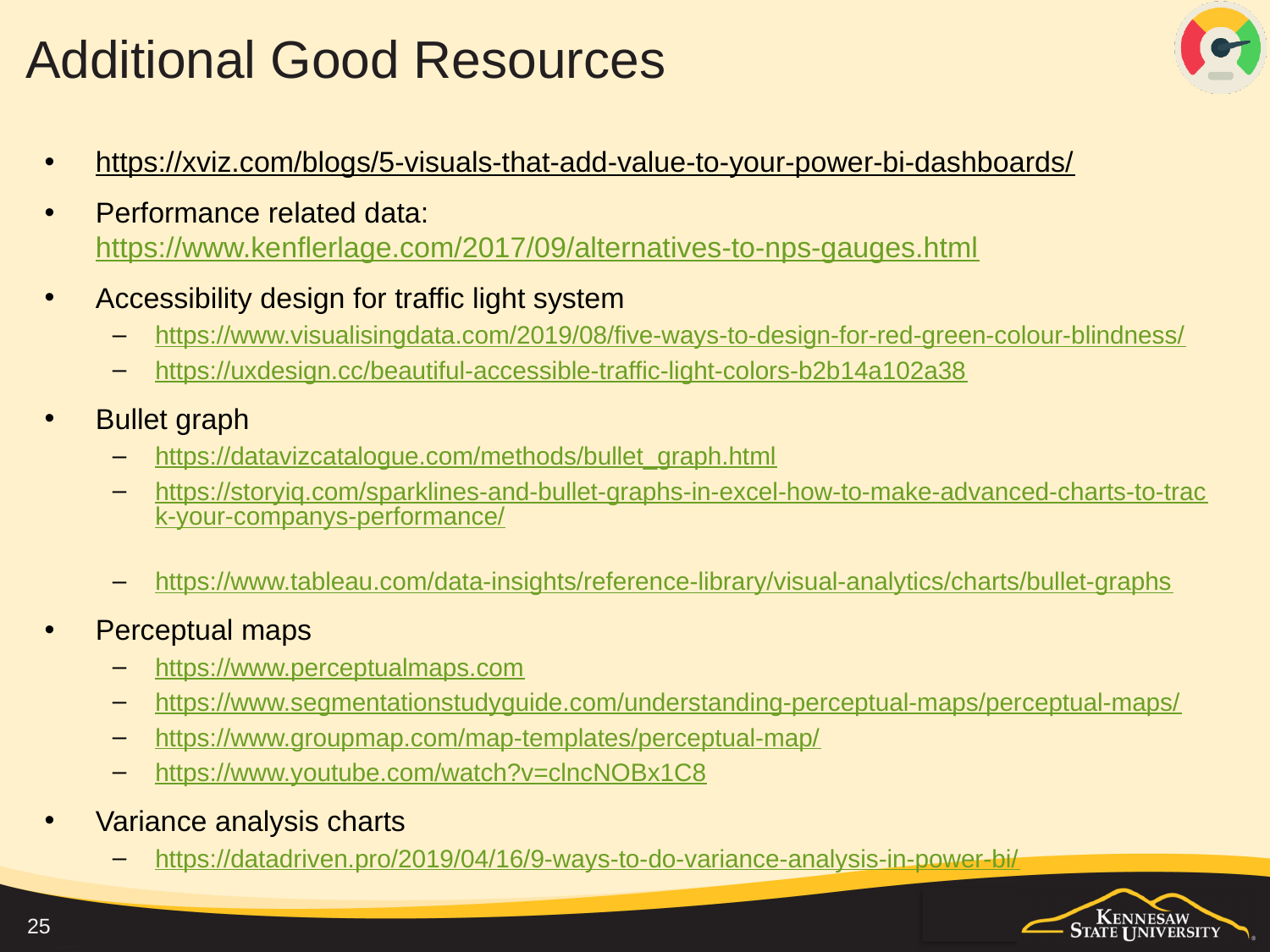

# Additional Good Resources
https://xviz.com/blogs/5-visuals-that-add-value-to-your-power-bi-dashboards/
Performance related data: https://www.kenflerlage.com/2017/09/alternatives-to-nps-gauges.html
Accessibility design for traffic light system
https://www.visualisingdata.com/2019/08/five-ways-to-design-for-red-green-colour-blindness/
https://uxdesign.cc/beautiful-accessible-traffic-light-colors-b2b14a102a38
Bullet graph
https://datavizcatalogue.com/methods/bullet_graph.html
https://storyiq.com/sparklines-and-bullet-graphs-in-excel-how-to-make-advanced-charts-to-track-your-companys-performance/
https://www.tableau.com/data-insights/reference-library/visual-analytics/charts/bullet-graphs
Perceptual maps
https://www.perceptualmaps.com
https://www.segmentationstudyguide.com/understanding-perceptual-maps/perceptual-maps/
https://www.groupmap.com/map-templates/perceptual-map/
https://www.youtube.com/watch?v=clncNOBx1C8
Variance analysis charts
https://datadriven.pro/2019/04/16/9-ways-to-do-variance-analysis-in-power-bi/
25